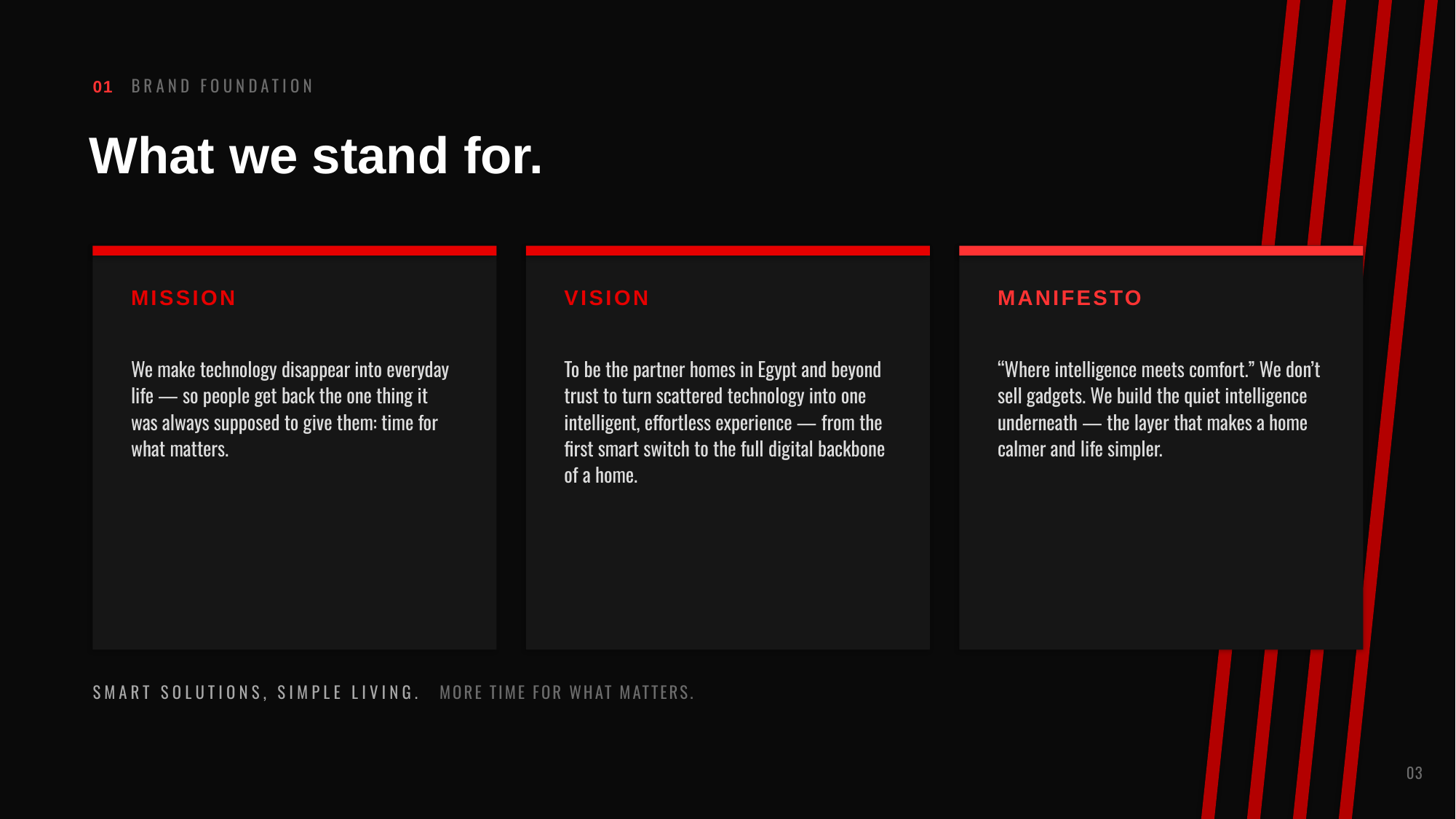

01   BRAND FOUNDATION
What we stand for.

MISSION
VISION
MANIFESTO
We make technology disappear into everyday life — so people get back the one thing it was always supposed to give them: time for what matters.
To be the partner homes in Egypt and beyond trust to turn scattered technology into one intelligent, effortless experience — from the first smart switch to the full digital backbone of a home.
“Where intelligence meets comfort.” We don’t sell gadgets. We build the quiet intelligence underneath — the layer that makes a home calmer and life simpler.
SMART SOLUTIONS, SIMPLE LIVING.   MORE TIME FOR WHAT MATTERS.
03